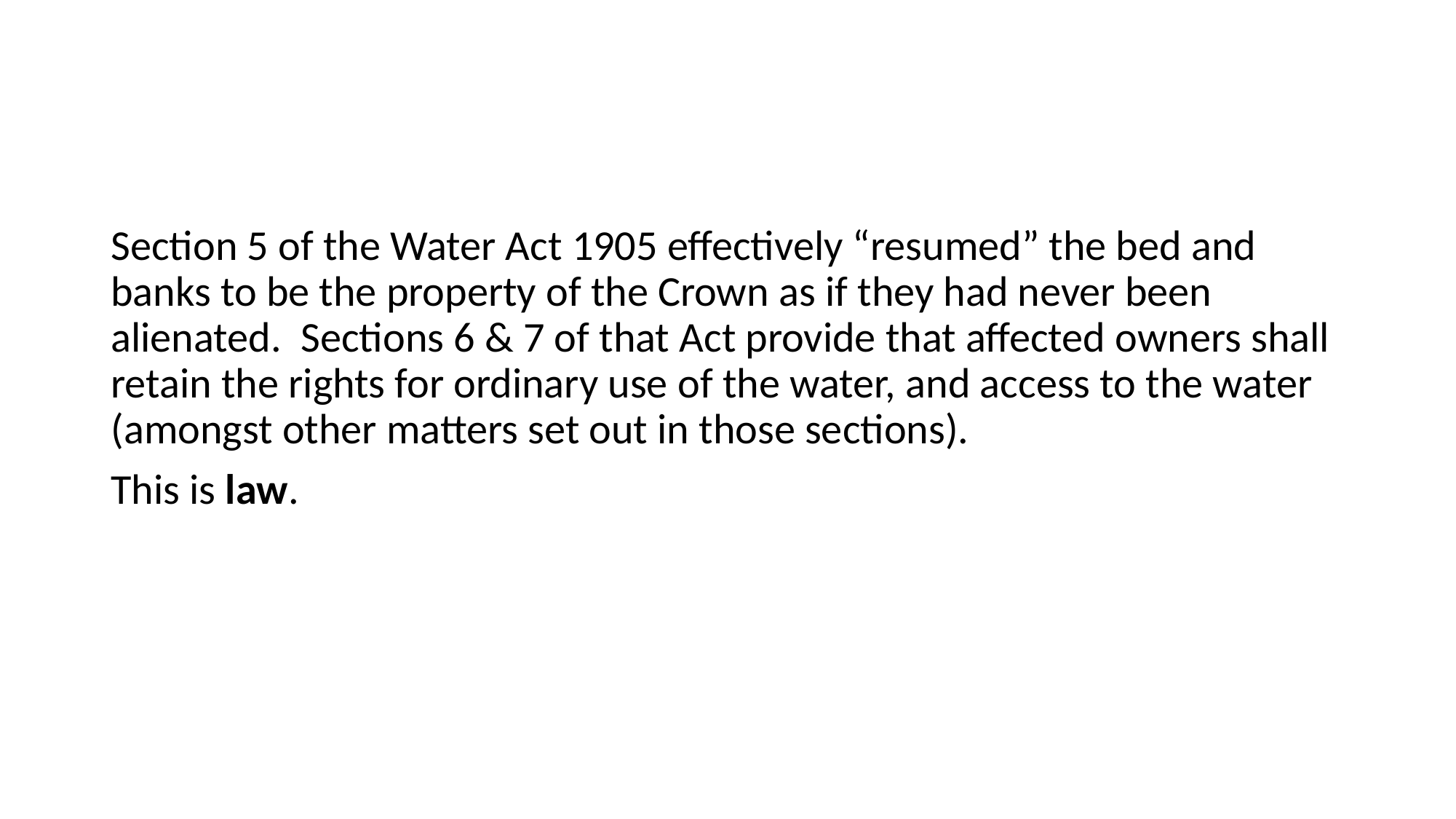

#
Section 5 of the Water Act 1905 effectively “resumed” the bed and banks to be the property of the Crown as if they had never been alienated.  Sections 6 & 7 of that Act provide that affected owners shall retain the rights for ordinary use of the water, and access to the water (amongst other matters set out in those sections).
This is law.